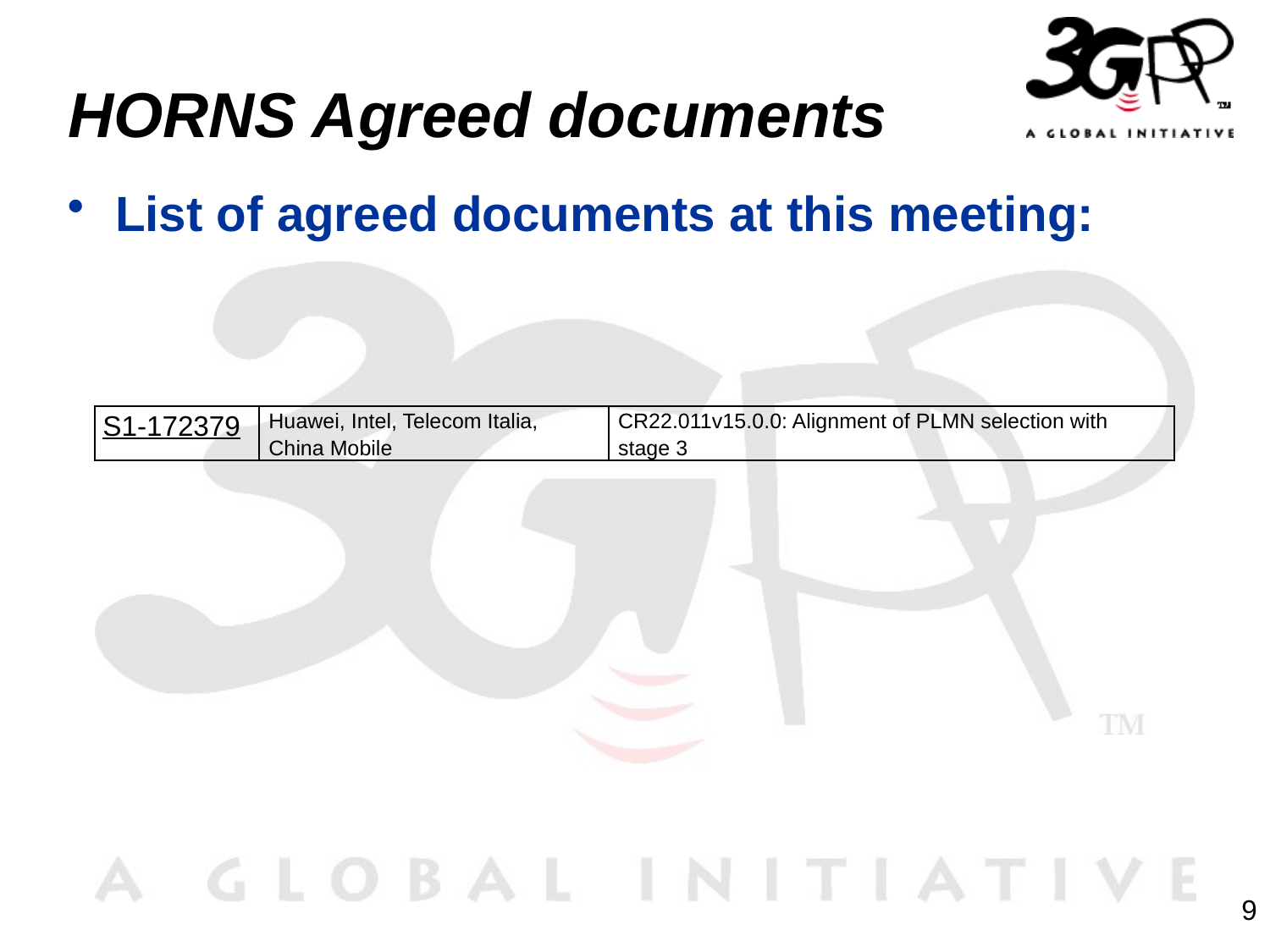

# HORNS Agreed documents
List of agreed documents at this meeting:

| S1-172379 | Huawei, Intel, Telecom Italia, China Mobile | CR22.011v15.0.0: Alignment of PLMN selection with stage 3 |
| --- | --- | --- |
9